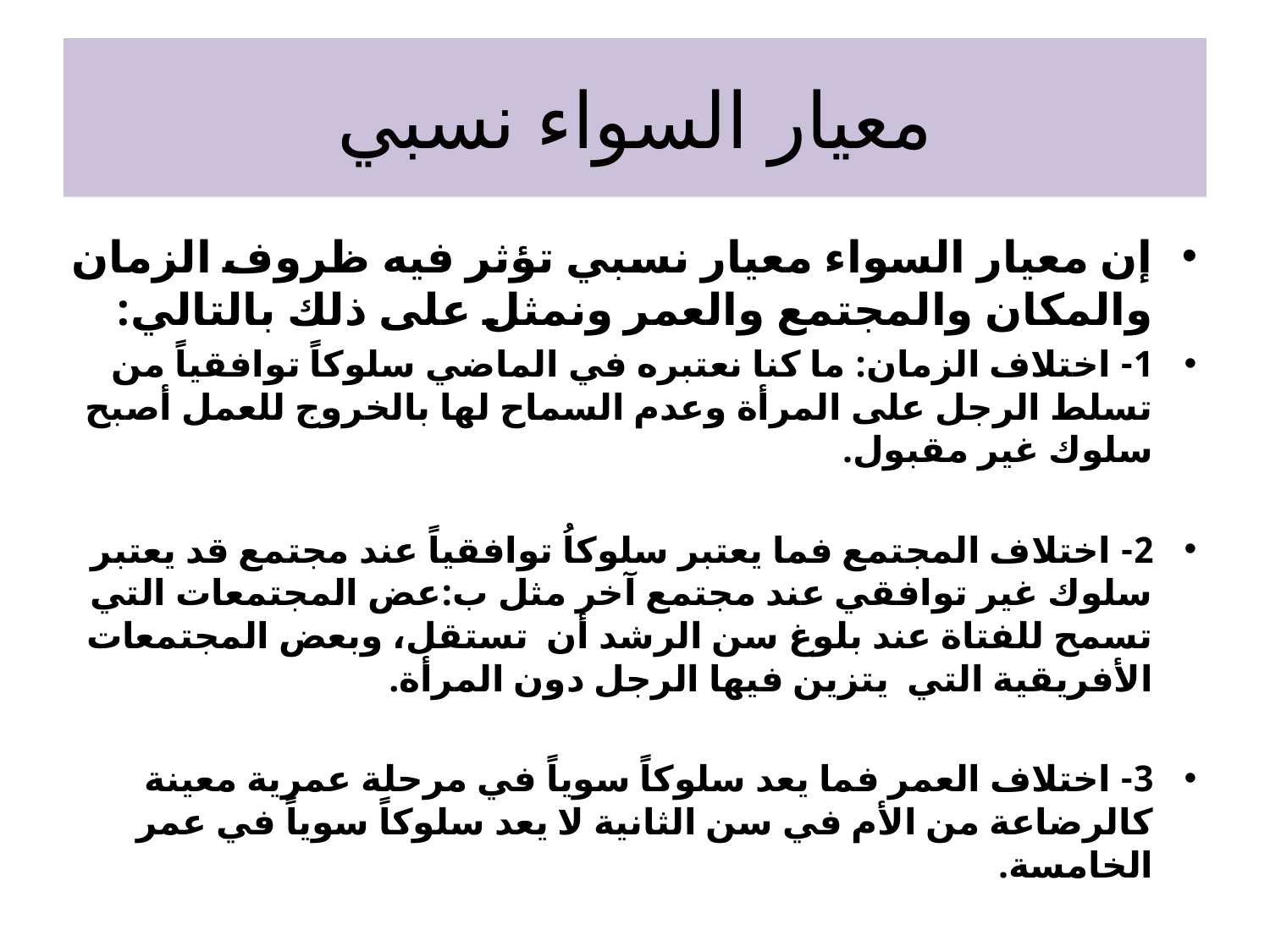

# معيار السواء نسبي
إن معيار السواء معيار نسبي تؤثر فيه ظروف الزمان والمكان والمجتمع والعمر ونمثل على ذلك بالتالي:
1- اختلاف الزمان: ما كنا نعتبره في الماضي سلوكاً توافقياً من تسلط الرجل على المرأة وعدم السماح لها بالخروج للعمل أصبح سلوك غير مقبول.

2- اختلاف المجتمع فما يعتبر سلوكاُ توافقياً عند مجتمع قد يعتبر سلوك غير توافقي عند مجتمع آخر مثل ب:عض المجتمعات التي تسمح للفتاة عند بلوغ سن الرشد أن  تستقل، وبعض المجتمعات الأفريقية التي  يتزين فيها الرجل دون المرأة.

3- اختلاف العمر فما يعد سلوكاً سوياً في مرحلة عمرية معينة كالرضاعة من الأم في سن الثانية لا يعد سلوكاً سوياً في عمر الخامسة.